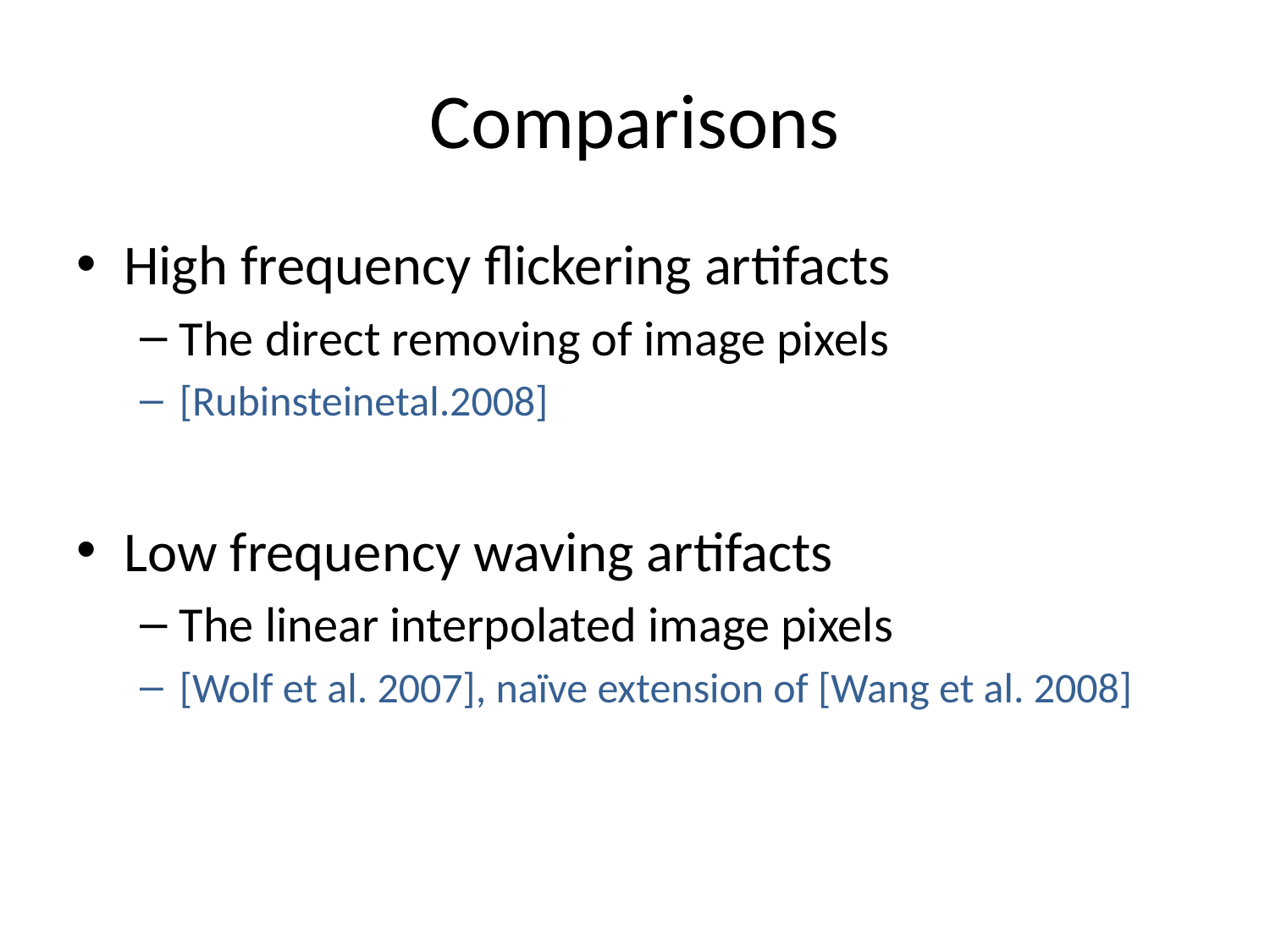

# Comparisons
High frequency flickering artifacts
The direct removing of image pixels
[Rubinsteinetal.2008]

Low frequency waving artifacts
The linear interpolated image pixels
[Wolf et al. 2007], naïve extension of [Wang et al. 2008]